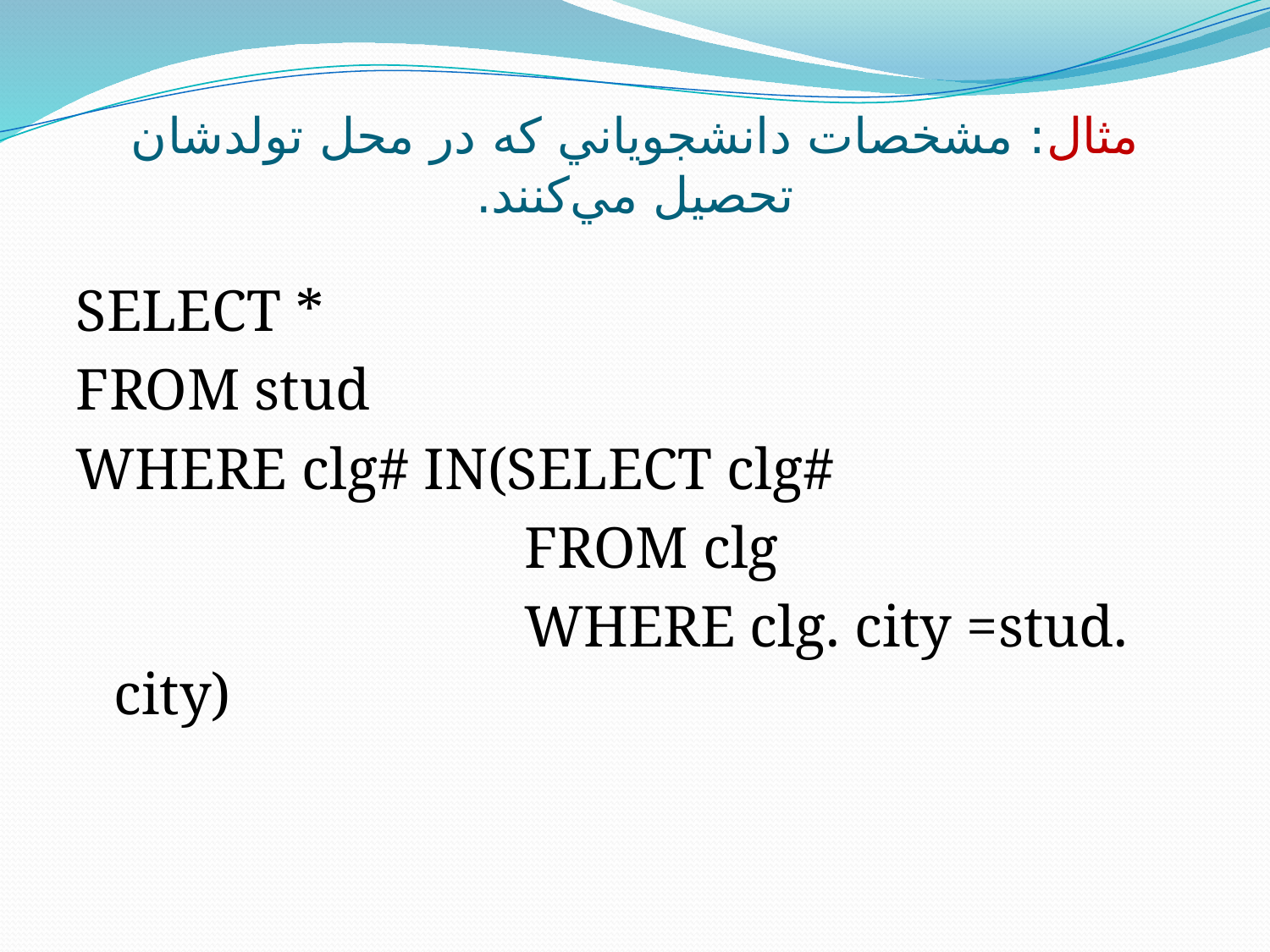

# مثال: مشخصات دانشجوياني که در محل تولدشان تحصيل مي‌کنند.
SELECT *
FROM stud
WHERE clg# IN(SELECT clg#
	 			  FROM clg
				  WHERE clg. city =stud. city)